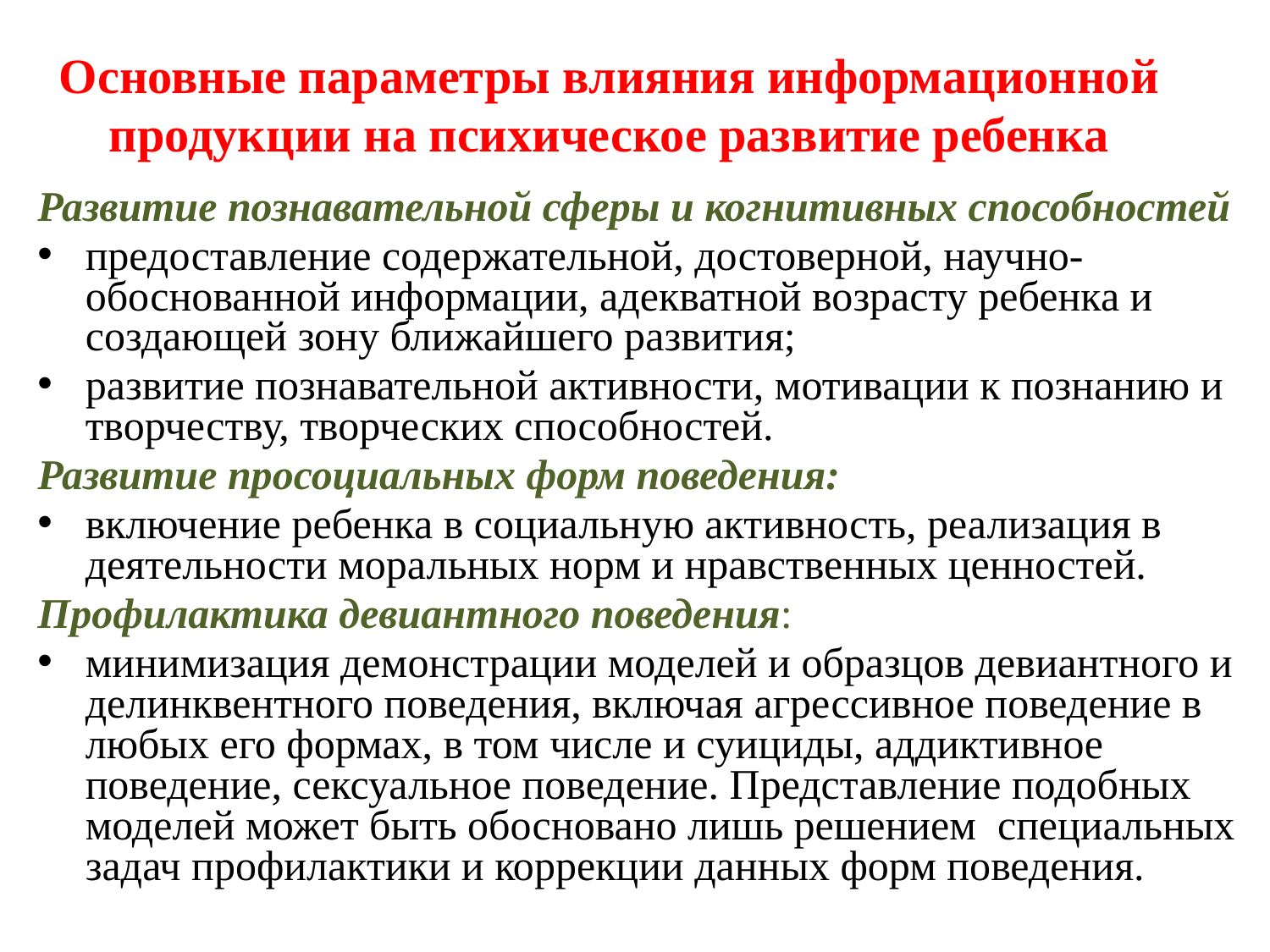

Основные параметры влияния информационной продукции на психическое развитие ребенка
Развитие познавательной сферы и когнитивных способностей
предоставление содержательной, достоверной, научно-обоснованной информации, адекватной возрасту ребенка и создающей зону ближайшего развития;
развитие познавательной активности, мотивации к познанию и творчеству, творческих способностей.
Развитие просоциальных форм поведения:
включение ребенка в социальную активность, реализация в деятельности моральных норм и нравственных ценностей.
Профилактика девиантного поведения:
минимизация демонстрации моделей и образцов девиантного и делинквентного поведения, включая агрессивное поведение в любых его формах, в том числе и суициды, аддиктивное поведение, сексуальное поведение. Представление подобных моделей может быть обосновано лишь решением  специальных задач профилактики и коррекции данных форм поведения.